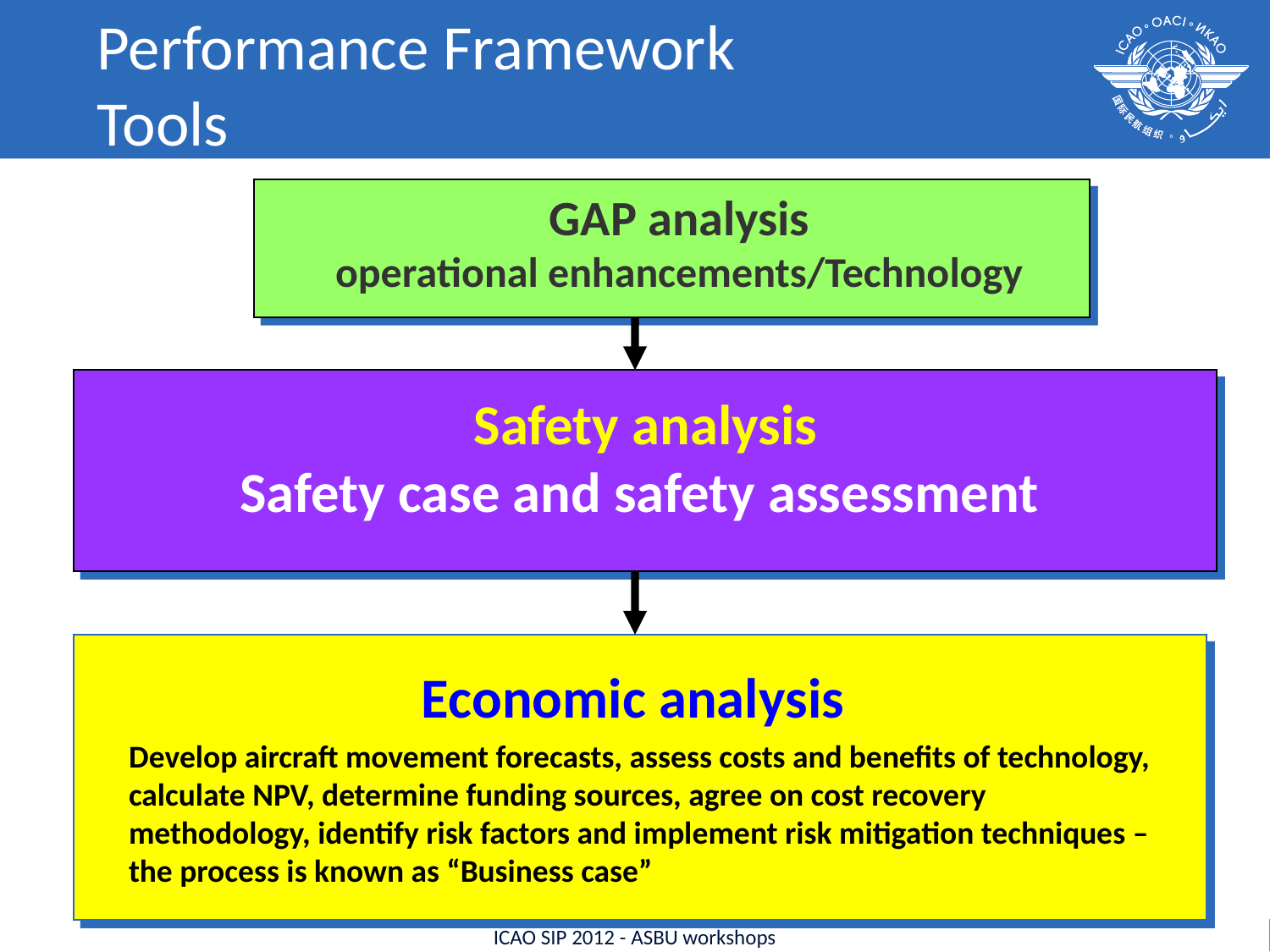

Performance Framework
Tools

GAP analysis
operational enhancements/Technology

Safety analysis
Safety case and safety assessment

Economic analysis
Develop aircraft movement forecasts, assess costs and benefits of technology, calculate NPV, determine funding sources, agree on cost recovery methodology, identify risk factors and implement risk mitigation techniques –  the process is known as “Business case”
ICAO SIP 2012 - ASBU workshops